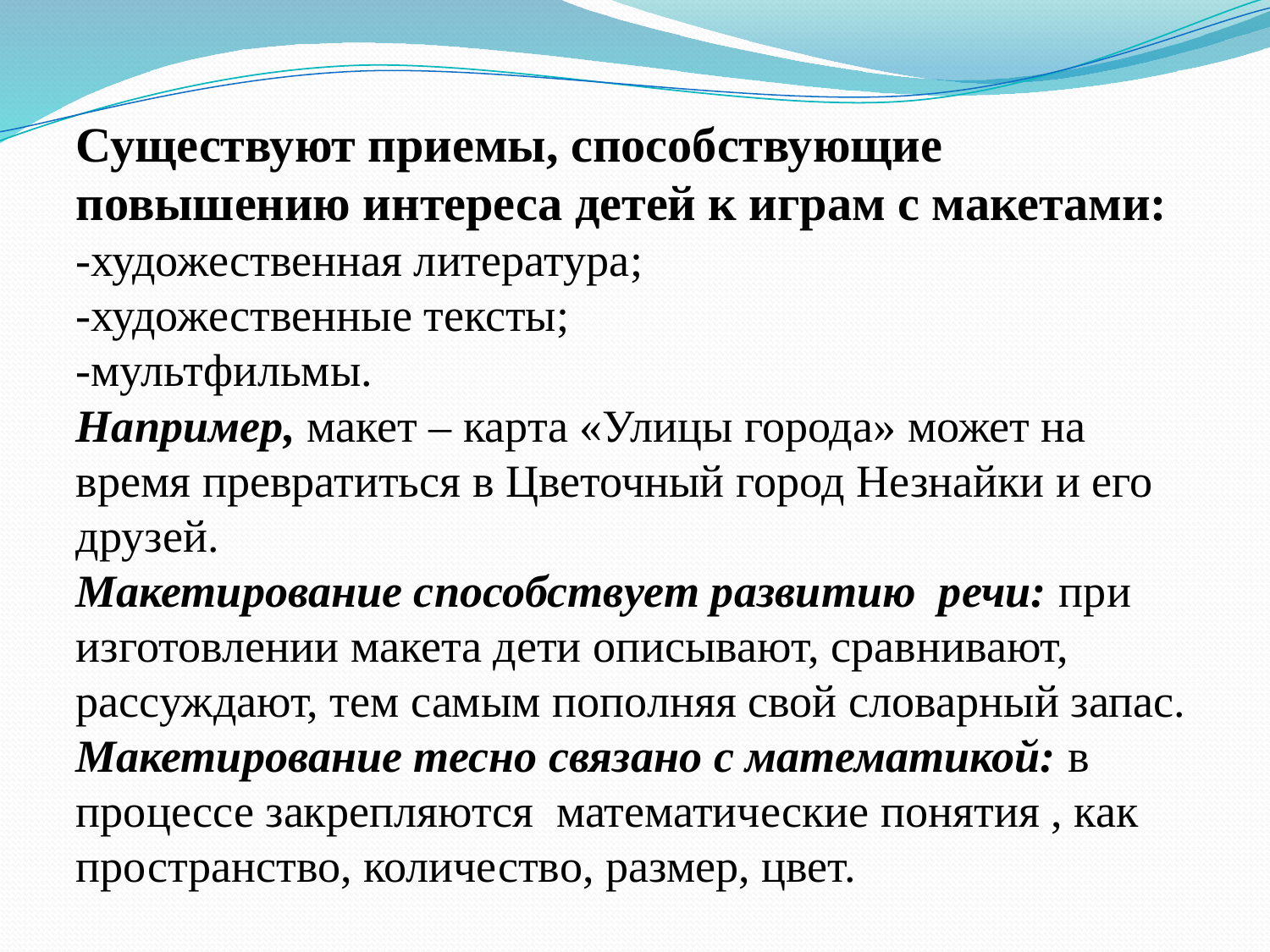

Существуют приемы, способствующие  повышению интереса детей к играм с макетами:
-художественная литература;
-художественные тексты;
-мультфильмы.
Например, макет – карта «Улицы города» может на время превратиться в Цветочный город Незнайки и его друзей.
Макетирование способствует развитию  речи: при изготовлении макета дети описывают, сравнивают,  рассуждают, тем самым пополняя свой словарный запас.
Макетирование тесно связано с математикой: в процессе закрепляются  математические понятия , как пространство, количество, размер, цвет.